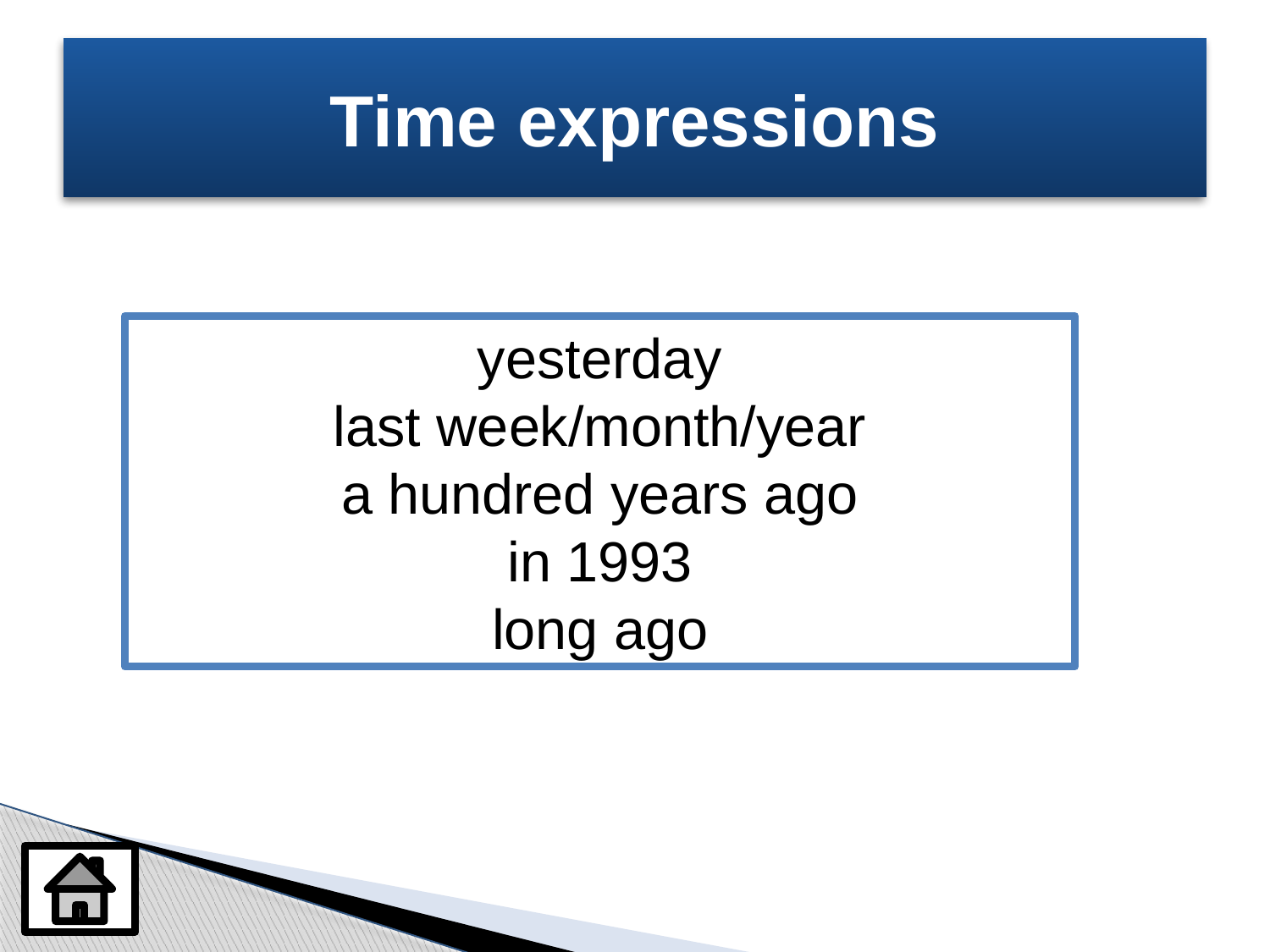

# Time expressions
yesterday
last week/month/year
a hundred years ago
in 1993
long ago